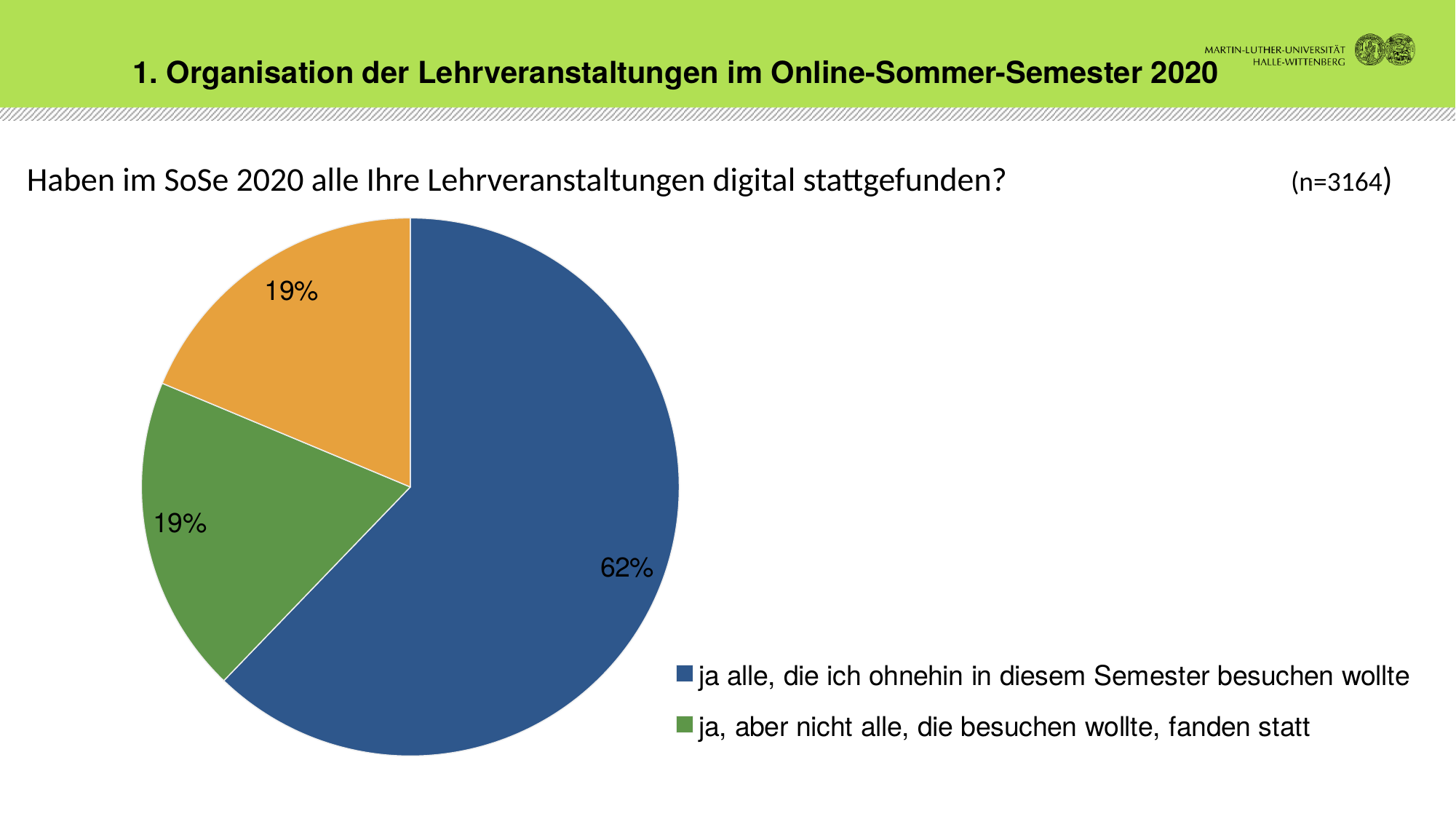

1. Organisation der Lehrveranstaltungen im Online-Sommer-Semester 2020
# Haben im SoSe 2020 alle Ihre Lehrveranstaltungen digital stattgefunden?                                      (n=3164)

### Chart

| Category | Region 1 |
|---|---|
| ja alle, die ich ohnehin in diesem Semester besuchen wollte | 62.2 |
| ja, aber nicht alle, die besuchen wollte, fanden statt | 19.1 |
| nein, es gab auch Präsenzlehre | 18.7 |